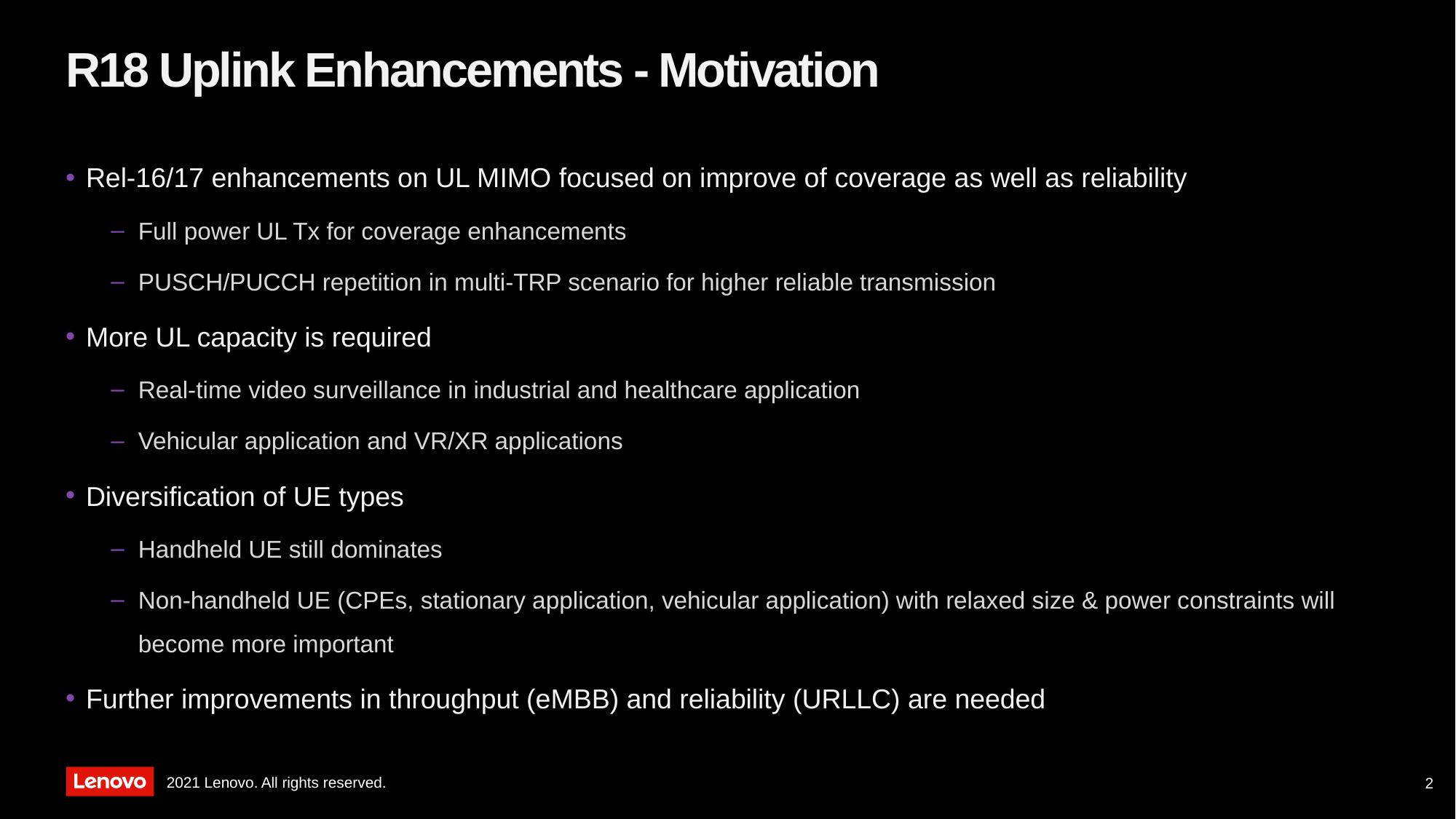

# R18 Uplink Enhancements - Motivation
Rel-16/17 enhancements on UL MIMO focused on improve of coverage as well as reliability
Full power UL Tx for coverage enhancements
PUSCH/PUCCH repetition in multi-TRP scenario for higher reliable transmission
More UL capacity is required
Real-time video surveillance in industrial and healthcare application
Vehicular application and VR/XR applications
Diversification of UE types
Handheld UE still dominates
Non-handheld UE (CPEs, stationary application, vehicular application) with relaxed size & power constraints will become more important
Further improvements in throughput (eMBB) and reliability (URLLC) are needed

2